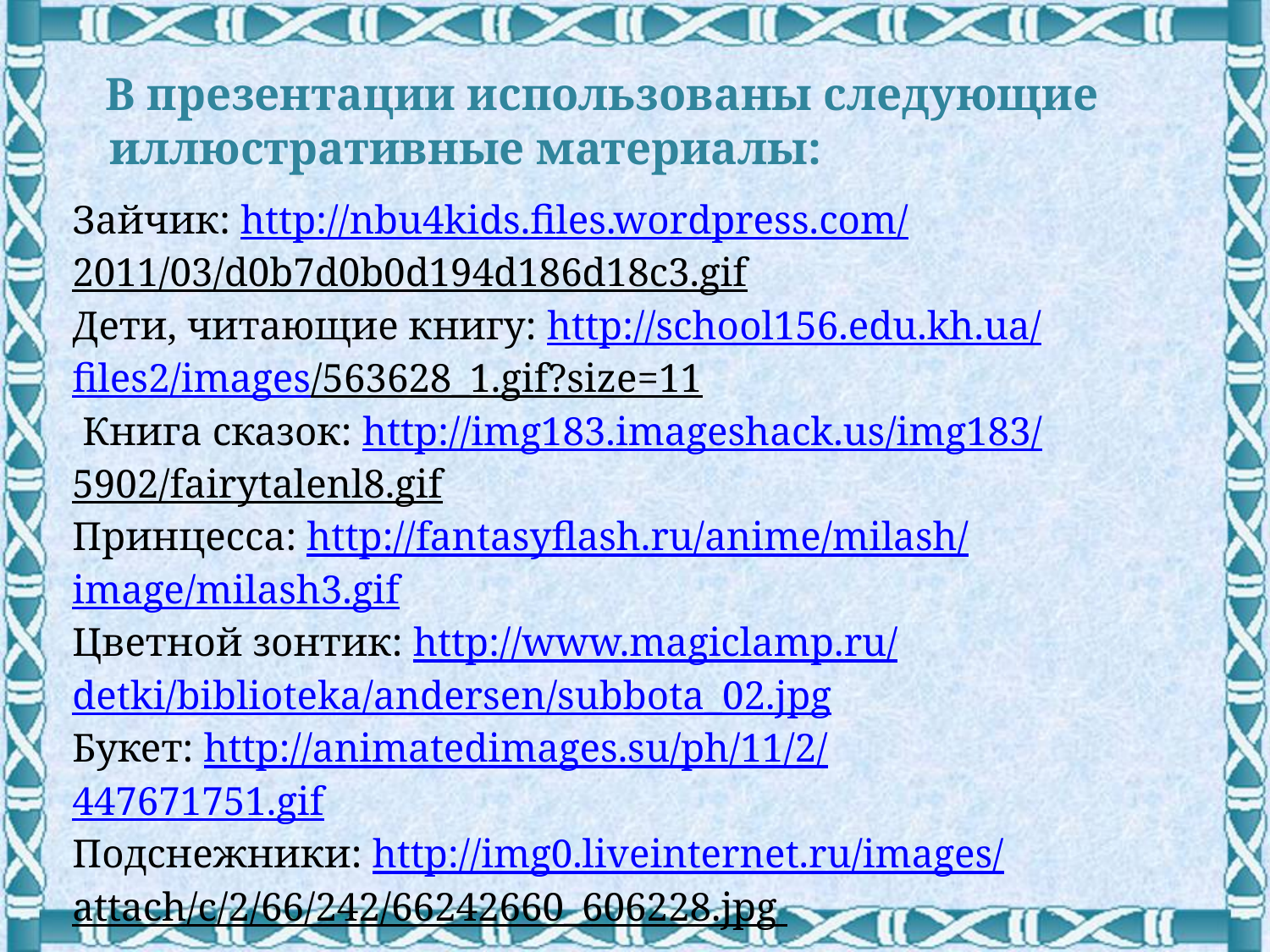

В презентации использованы следующие иллюстративные материалы:

Зайчик: http://nbu4kids.files.wordpress.com/
2011/03/d0b7d0b0d194d186d18c3.gif
Дети, читающие книгу: http://school156.edu.kh.ua/
files2/images/563628_1.gif?size=11
 Книга сказок: http://img183.imageshack.us/img183/
5902/fairytalenl8.gif
Принцесса: http://fantasyflash.ru/anime/milash/
image/milash3.gif
Цветной зонтик: http://www.magiclamp.ru/
detki/biblioteka/andersen/subbota_02.jpg
Букет: http://animatedimages.su/ph/11/2/
447671751.gif
Подснежники: http://img0.liveinternet.ru/images/
attach/c/2/66/242/66242660_606228.jpg